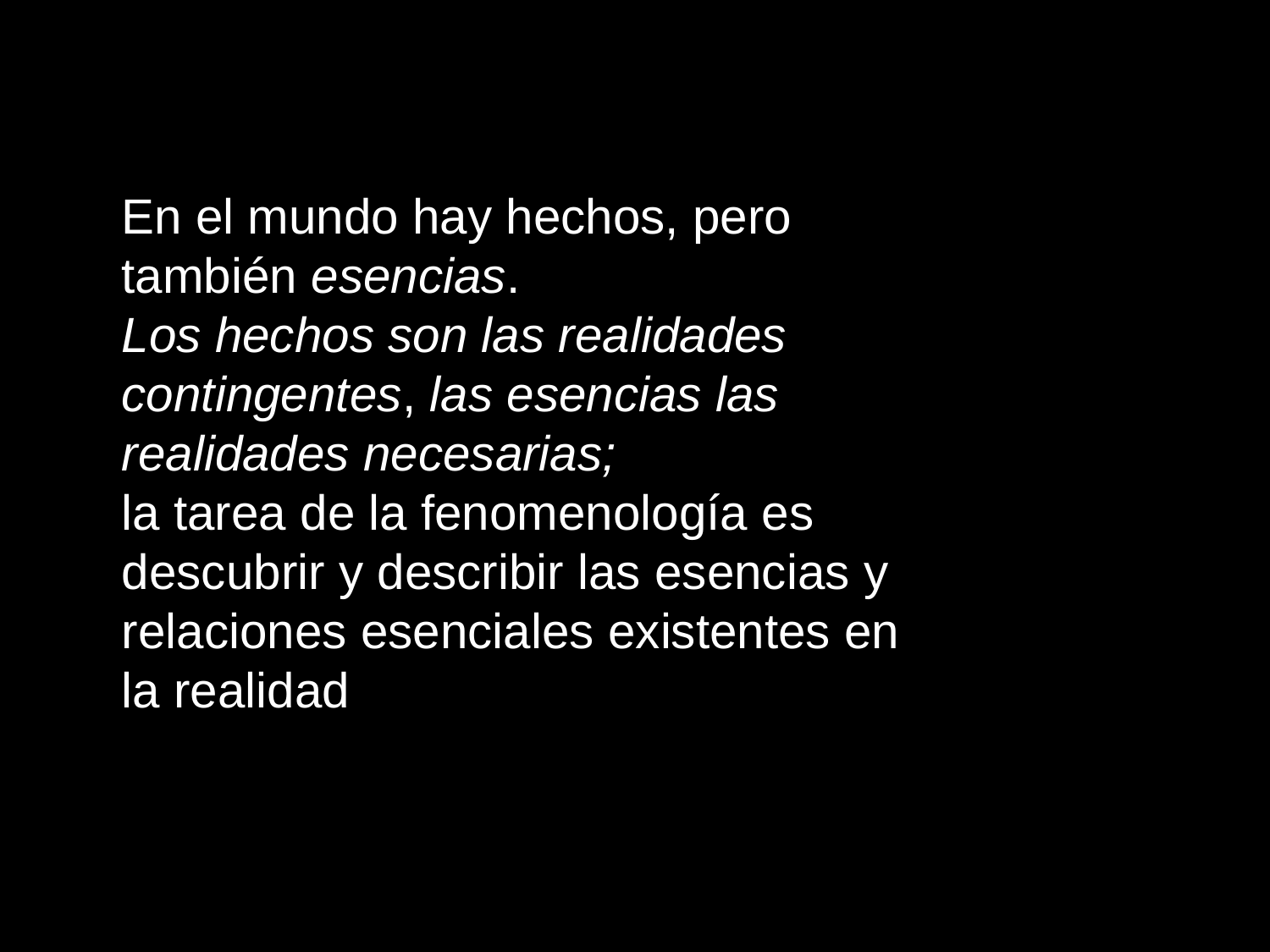

En el mundo hay hechos, pero también esencias.
Los hechos son las realidades contingentes, las esencias las realidades necesarias;
la tarea de la fenomenología es descubrir y describir las esencias y relaciones esenciales existentes en la realidad